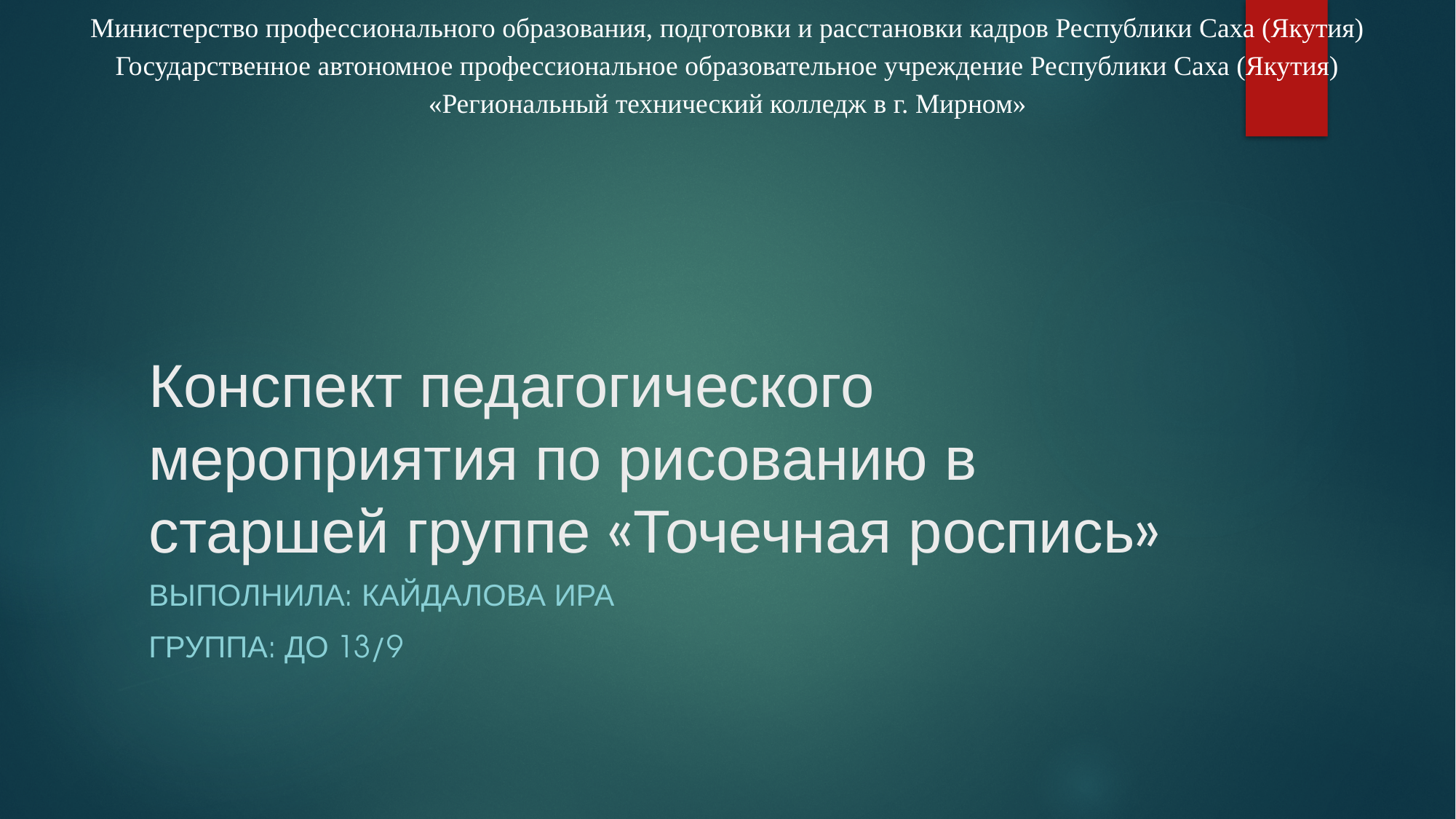

Министерство профессионального образования, подготовки и расстановки кадров Республики Саха (Якутия)
Государственное автономное профессиональное образовательное учреждение Республики Саха (Якутия)
«Региональный технический колледж в г. Мирном»
# Конспект педагогического мероприятия по рисованию в старшей группе «Точечная роспись»
Выполнила: Кайдалова Ира
Группа: ДО 13/9